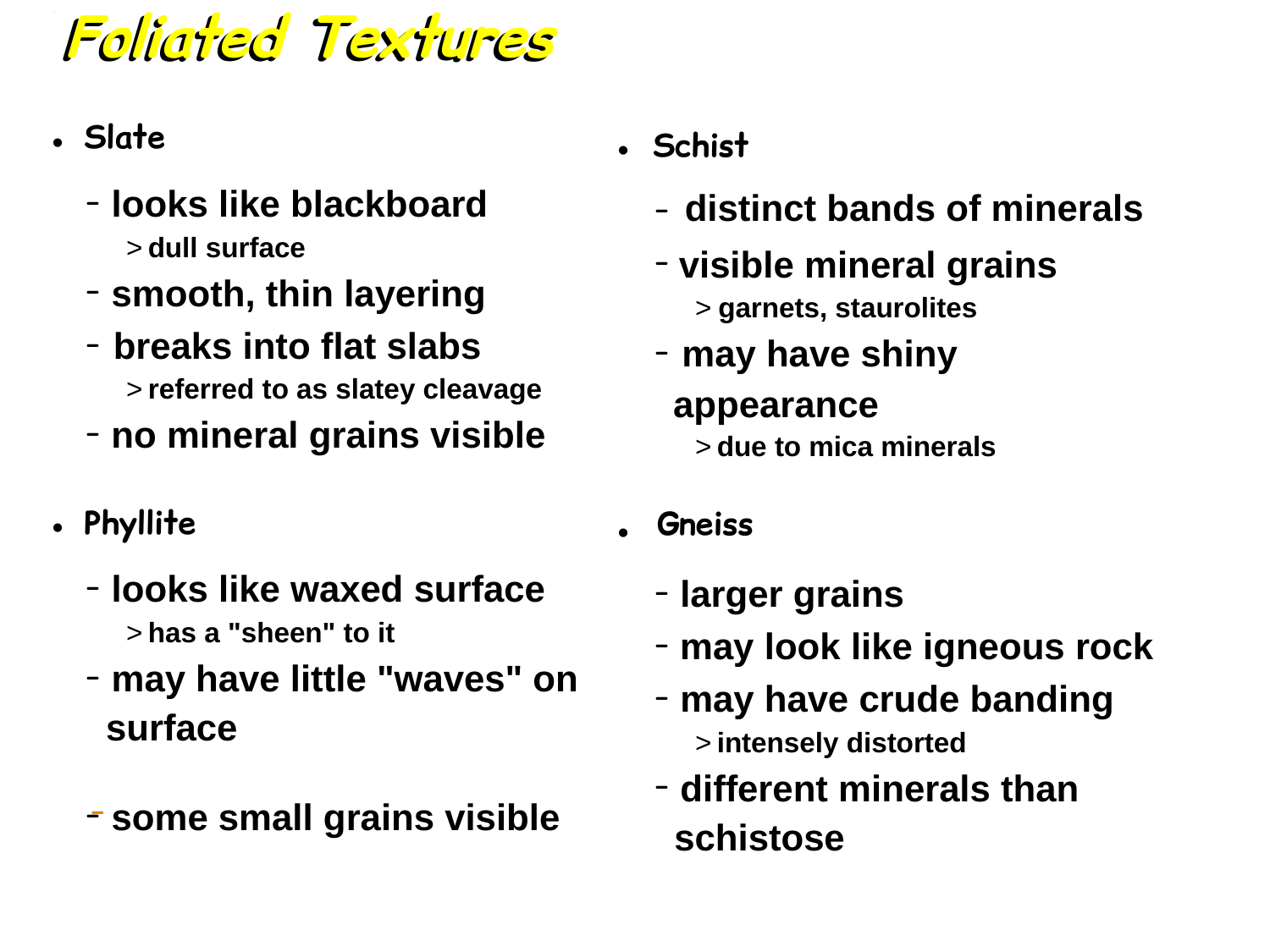

Foliated Textures
Foliated Textures

Slate

•

Schist

•

-

looks like blackboard
-
distinct bands of minerals

>
 dull surface
-

visible mineral grains
-

smooth, thin layering
>
 garnets, staurolites
-

breaks into flat slabs
-

may have shiny
>
 referred to as slatey cleavage
appearance
-

no mineral grains visible
>
 due to mica minerals
Phyllite
Gneiss

•

•

-

looks like waxed surface
-

larger grains

>
 has a "sheen" to it
-

may look like igneous rock

-

may have little "waves" on
-

may have crude banding
surface
>
 intensely distorted
-

different minerals than
-
-

some small grains visible
schistose